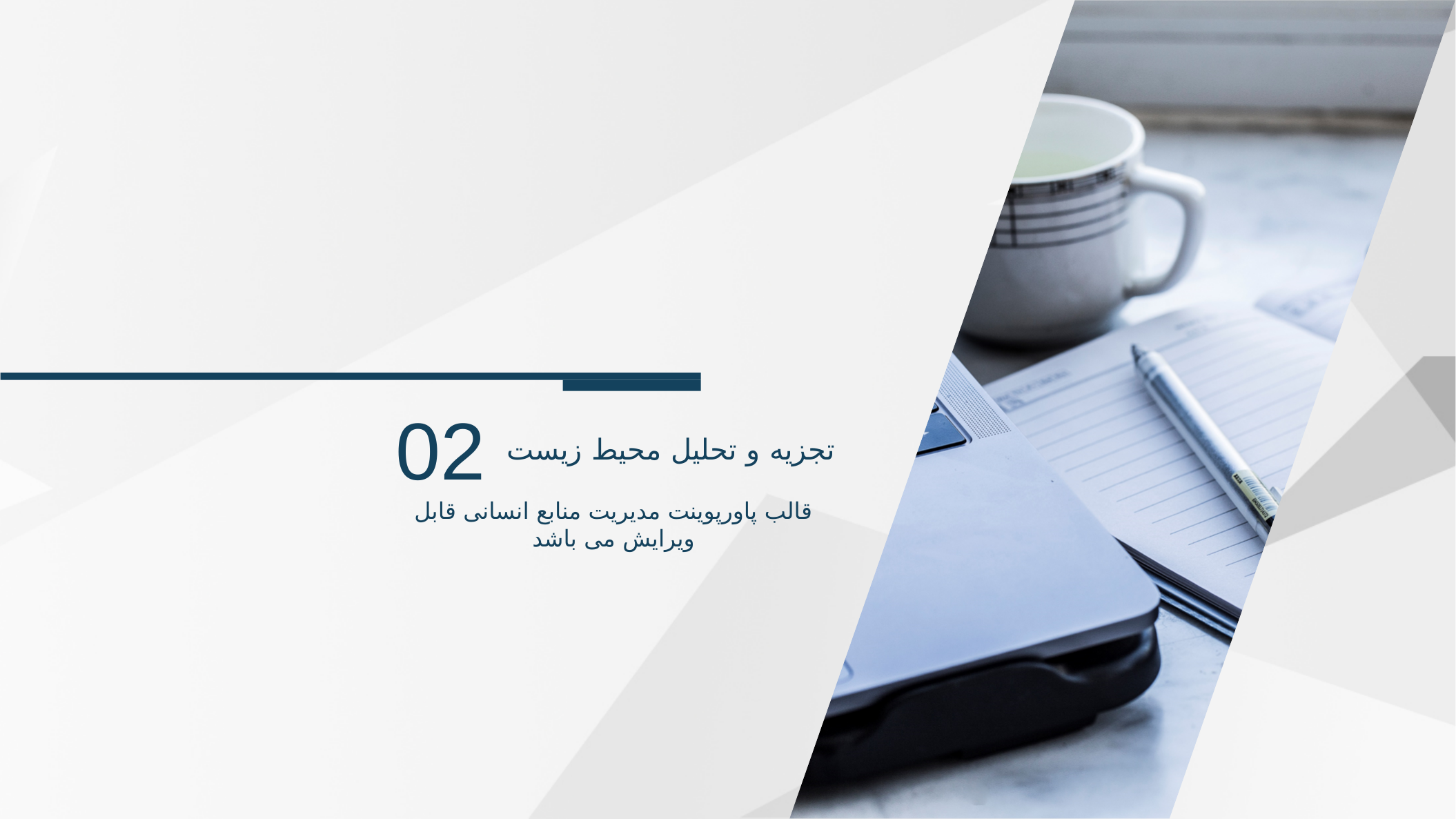

02
تجزیه و تحلیل محیط زیست
قالب پاورپوینت مدیریت منابع انسانی قابل ویرایش می باشد